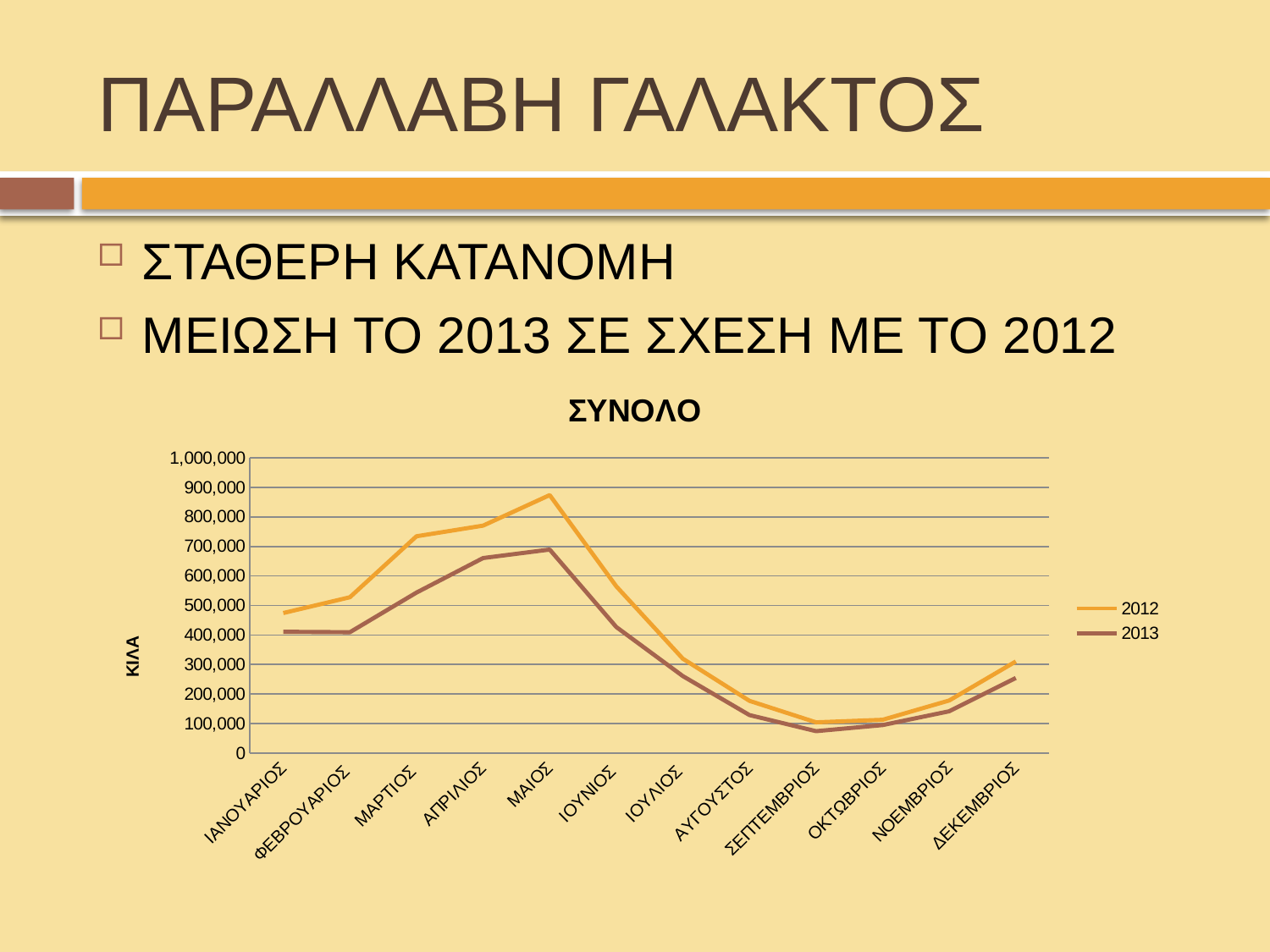

# ΠΑΡΑΛΛΑΒΗ ΓΑΛΑΚΤΟΣ
ΣΤΑΘΕΡΗ ΚΑΤΑΝΟΜΗ
ΜΕΙΩΣΗ ΤΟ 2013 ΣΕ ΣΧΕΣΗ ΜΕ ΤΟ 2012

### Chart: ΣΥΝΟΛΟ

| Category | 2012 | 2013 |
|---|---|---|
| ΙΑΝΟΥΑΡΙΟΣ | 474495.0 | 410769.0 |
| ΦΕΒΡΟΥΑΡΙΟΣ  | 527889.0 | 409169.0 |
| ΜΑΡΤΙΟΣ  | 734612.0 | 543729.0 |
| ΑΠΡΙΛΙΟΣ | 770616.0 | 660748.0 |
| ΜΑΙΟΣ | 874137.0 | 689547.0 |
| ΙΟΥΝΙΟΣ  | 564893.0 | 426923.0 |
| ΙΟΥΛΙΟΣ  | 319479.0 | 260564.0 |
| ΑΥΓΟΥΣΤΟΣ | 176695.0 | 128395.0 |
| ΣΕΠΤΕΜΒΡΙΟΣ | 103914.0 | 73900.0 |
| ΟΚΤΩΒΡΙΟΣ | 112471.0 | 94500.0 |
| ΝΟΕΜΒΡΙΟΣ | 177843.0 | 141270.0 |
| ΔΕΚΕΜΒΡΙΟΣ | 310184.0 | 254079.0 |